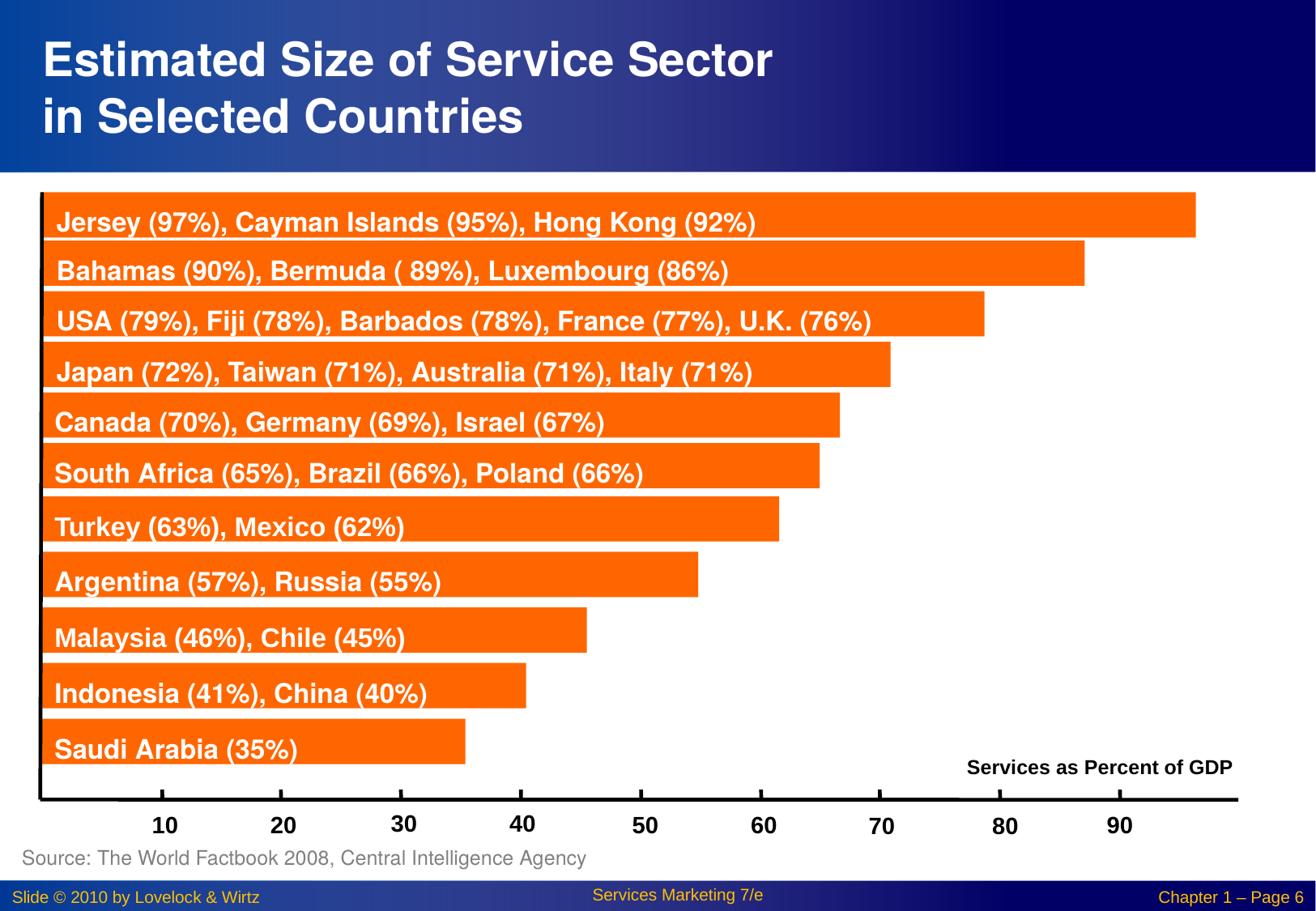

# Estimated Size of Service Sector in Selected Countries

Jersey (97%), Cayman Islands (95%), Hong Kong (92%)
Bahamas (90%), Bermuda ( 89%), Luxembourg (86%)
USA (79%), Fiji (78%), Barbados (78%), France (77%), U.K. (76%)
Japan (72%), Taiwan (71%), Australia (71%), Italy (71%)
Canada (70%), Germany (69%), Israel (67%)
South Africa (65%), Brazil (66%), Poland (66%)
Turkey (63%), Mexico (62%)
Argentina (57%), Russia (55%)
Malaysia (46%), Chile (45%)
Indonesia (41%), China (40%)
Saudi Arabia (35%)
Services as Percent of GDP

30
40
10
20
50
60
90
 70
80
Source: The World Factbook 2008, Central Intelligence Agency